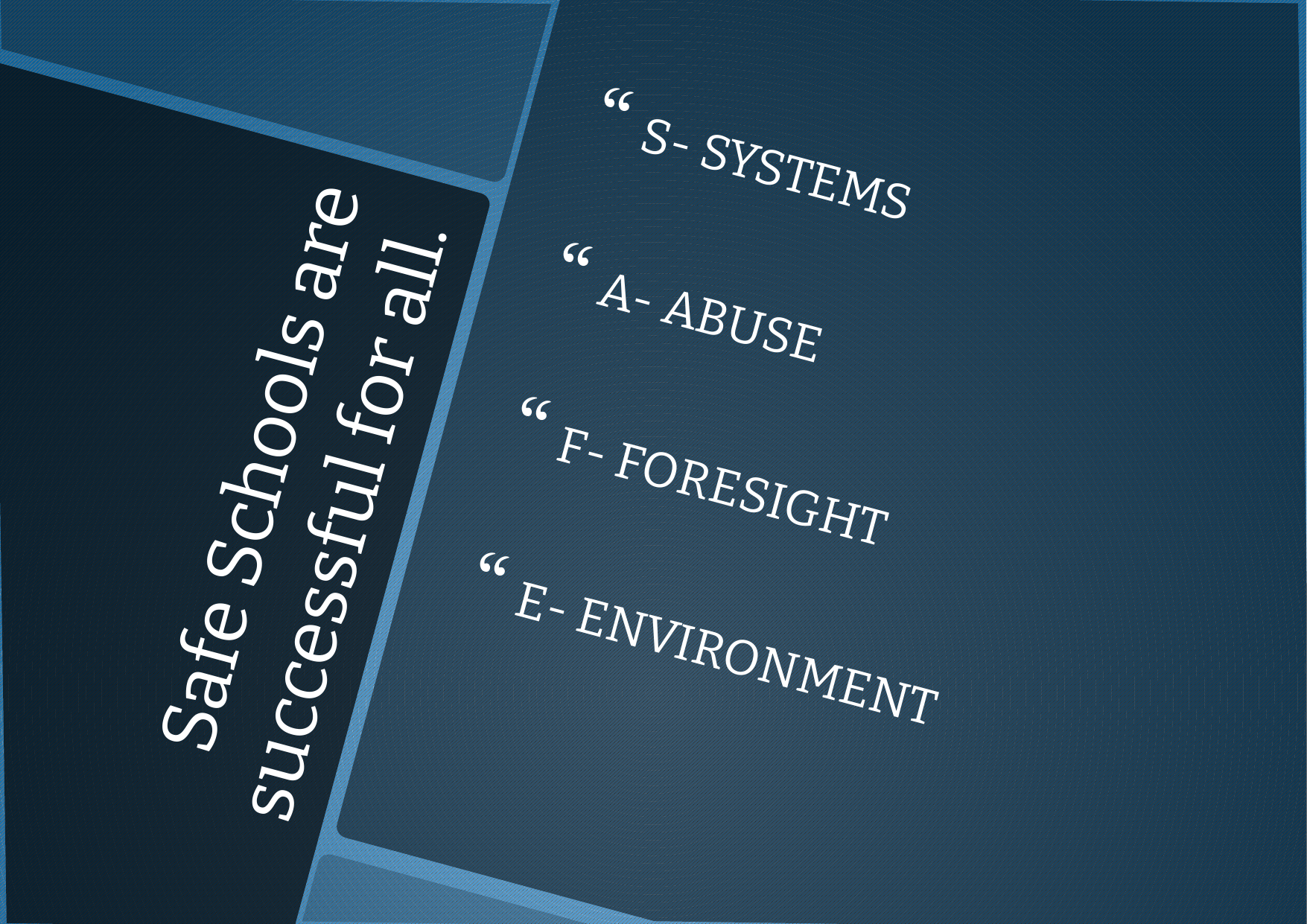

S- SYSTEMS

A- ABUSE

F- FORESIGHT

E- ENVIRONMENT

# Safe Schools are successful for all.